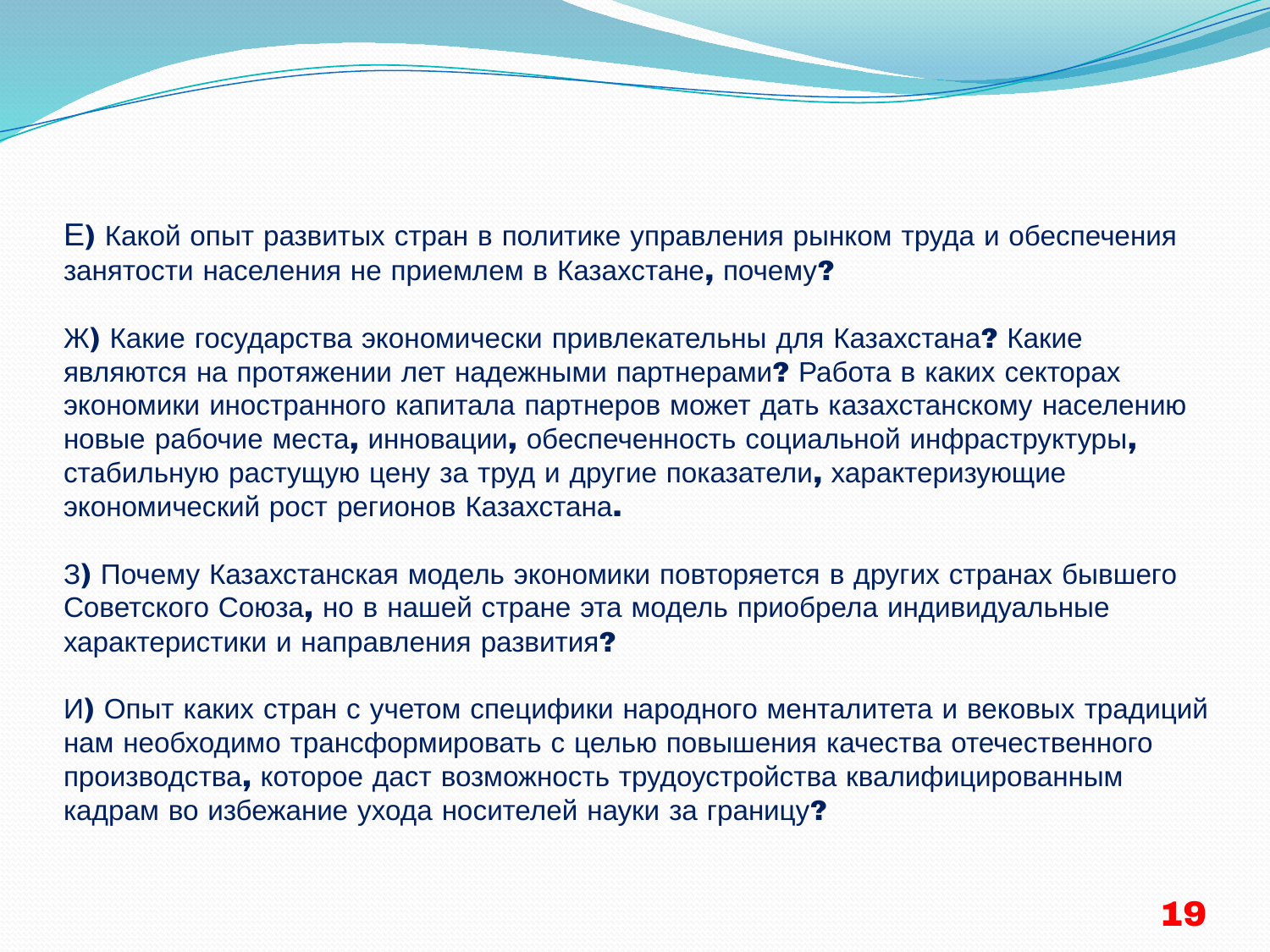

# Е) Какой опыт развитых стран в политике управления рынком труда и обеспечения занятости населения не приемлем в Казахстане, почему? Ж) Какие государства экономически привлекательны для Казахстана? Какие являются на протяжении лет надежными партнерами? Работа в каких секторах экономики иностранного капитала партнеров может дать казахстанскому населению новые рабочие места, инновации, обеспеченность социальной инфраструктуры, стабильную растущую цену за труд и другие показатели, характеризующие экономический рост регионов Казахстана. З) Почему Казахстанская модель экономики повторяется в других странах бывшего Советского Союза, но в нашей стране эта модель приобрела индивидуальные характеристики и направления развития? И) Опыт каких стран с учетом специфики народного менталитета и вековых традиций нам необходимо трансформировать с целью повышения качества отечественного производства, которое даст возможность трудоустройства квалифицированным кадрам во избежание ухода носителей науки за границу?

19